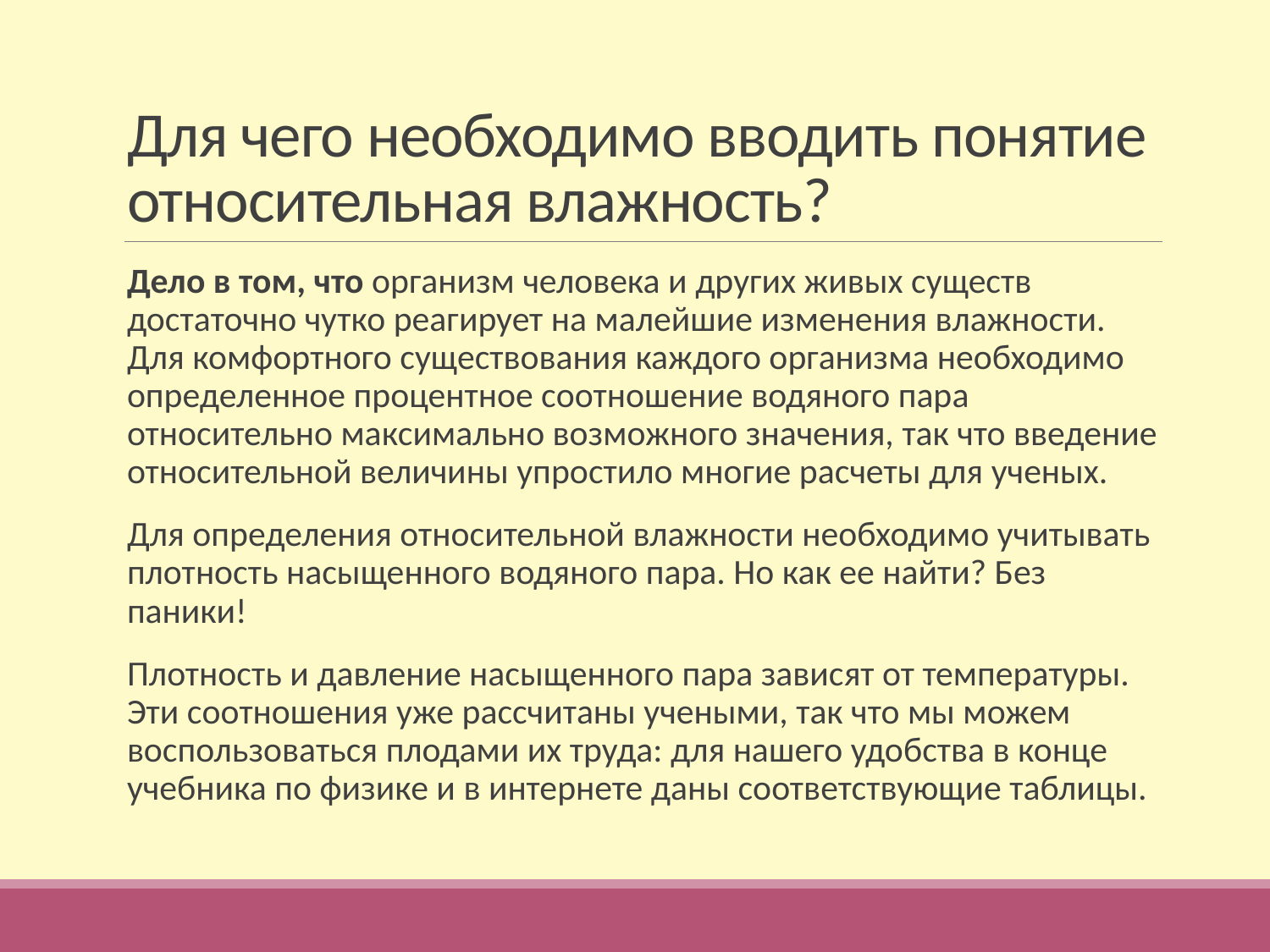

# Для чего необходимо вводить понятие относительная влажность?
Дело в том, что организм человека и других живых существ достаточно чутко реагирует на малейшие изменения влажности. Для комфортного существования каждого организма необходимо определенное процентное соотношение водяного пара относительно максимально возможного значения, так что введение относительной величины упростило многие расчеты для ученых.
Для определения относительной влажности необходимо учитывать плотность насыщенного водяного пара. Но как ее найти? Без паники!
Плотность и давление насыщенного пара зависят от температуры. Эти соотношения уже рассчитаны учеными, так что мы можем воспользоваться плодами их труда: для нашего удобства в конце учебника по физике и в интернете даны соответствующие таблицы.